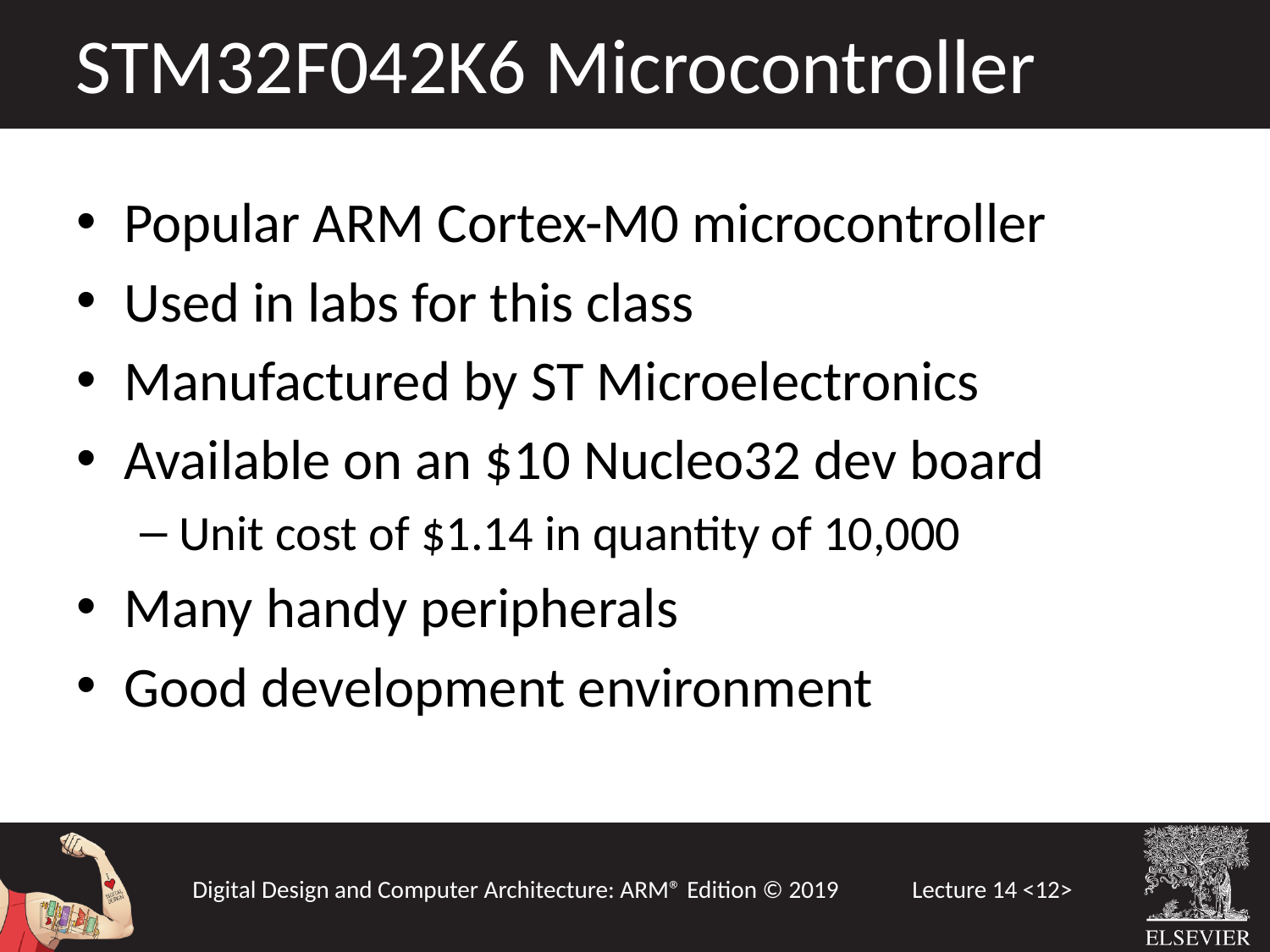

STM32F042K6 Microcontroller
Popular ARM Cortex-M0 microcontroller
Used in labs for this class
Manufactured by ST Microelectronics
Available on an $10 Nucleo32 dev board
Unit cost of $1.14 in quantity of 10,000
Many handy peripherals
Good development environment